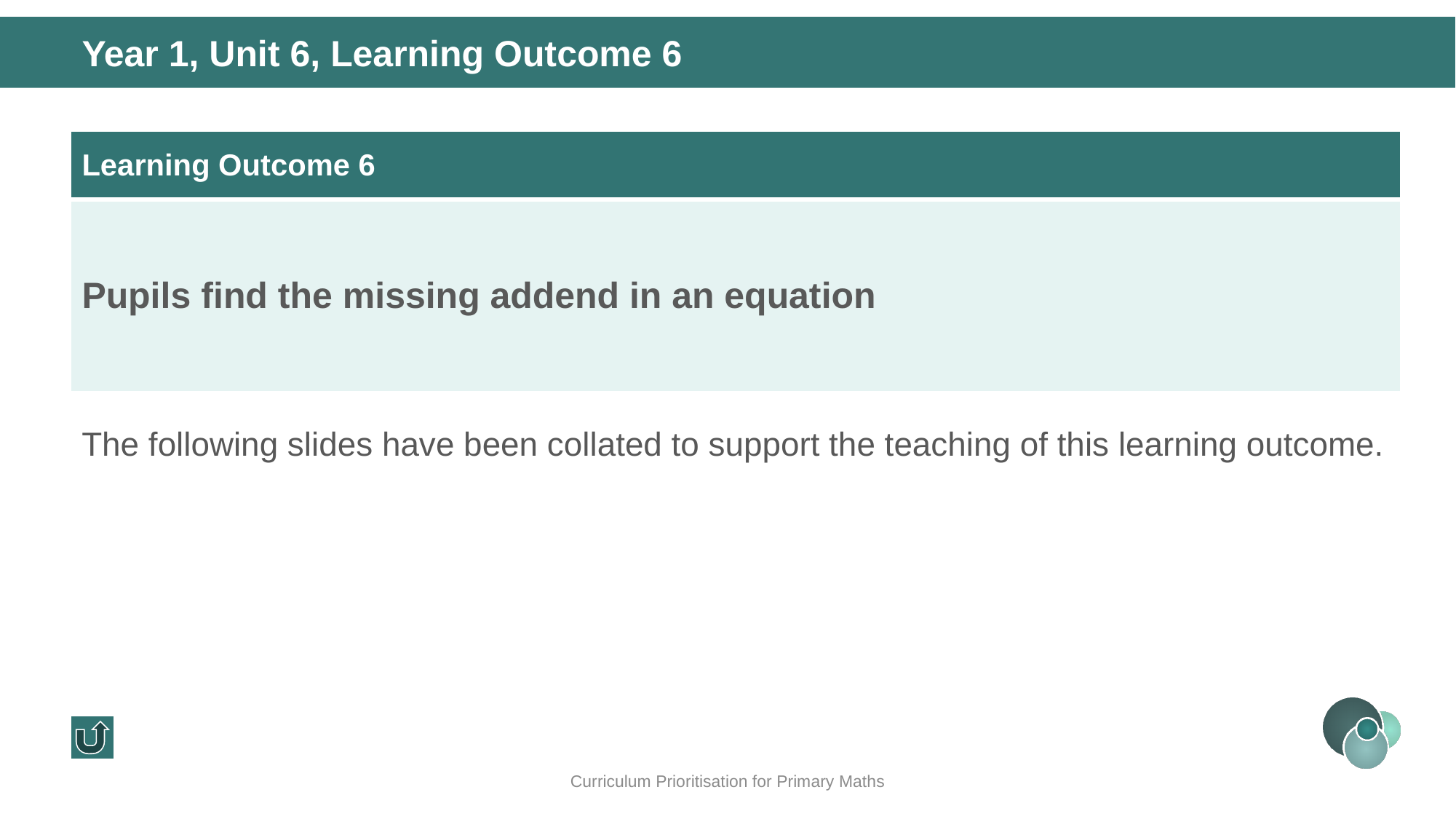

Year 1, Unit 6, Learning Outcome 6
| Learning Outcome 6 |
| --- |
| Pupils find the missing addend in an equation |
The following slides have been collated to support the teaching of this learning outcome.

Curriculum Prioritisation for Primary Maths